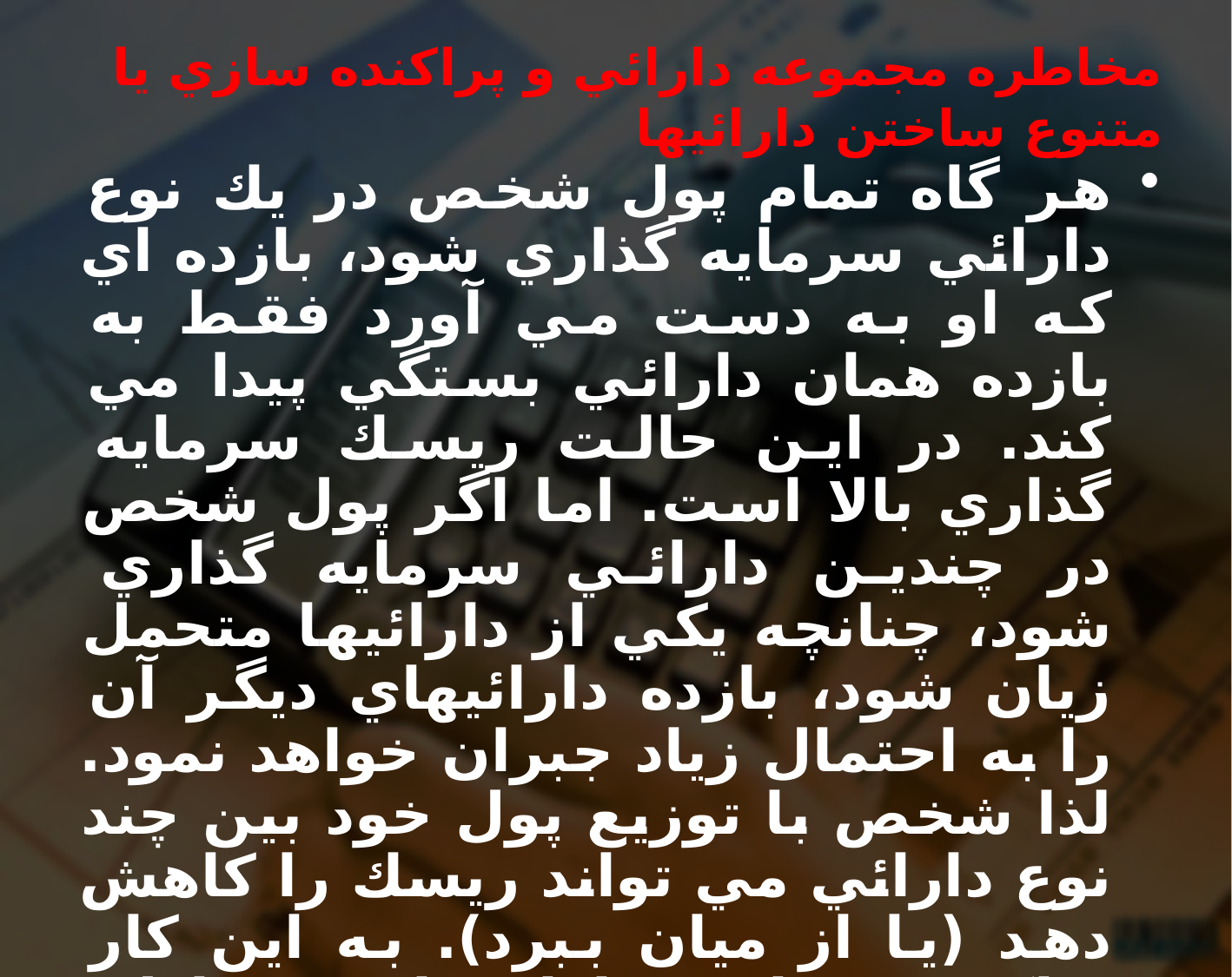

# مخاطره مجموعه دارائي و پراكنده سازي يا متنوع ساختن دارائيها
هر گاه تمام پول شخص در يك نوع دارائي سرمايه گذاري شود، بازده اي كه او به دست مي آورد فقط به بازده همان دارائي بستگي پيدا مي كند. در اين حالت ريسك سرمايه گذاري بالا است. اما اگر پول شخص در چندين دارائي سرمايه گذاري شود، چنانچه يكي از دارائيها متحمل زيان شود، بازده دارائيهاي ديگر آن را به احتمال زياد جبران خواهد نمود. لذا شخص با توزيع پول خود بين چند نوع دارائي مي تواند ريسك را كاهش دهد (يا از ميان ببرد). به اين كار پراكنده سازي دارائيها به خاطر اجتناب از ريسك مي گويند.